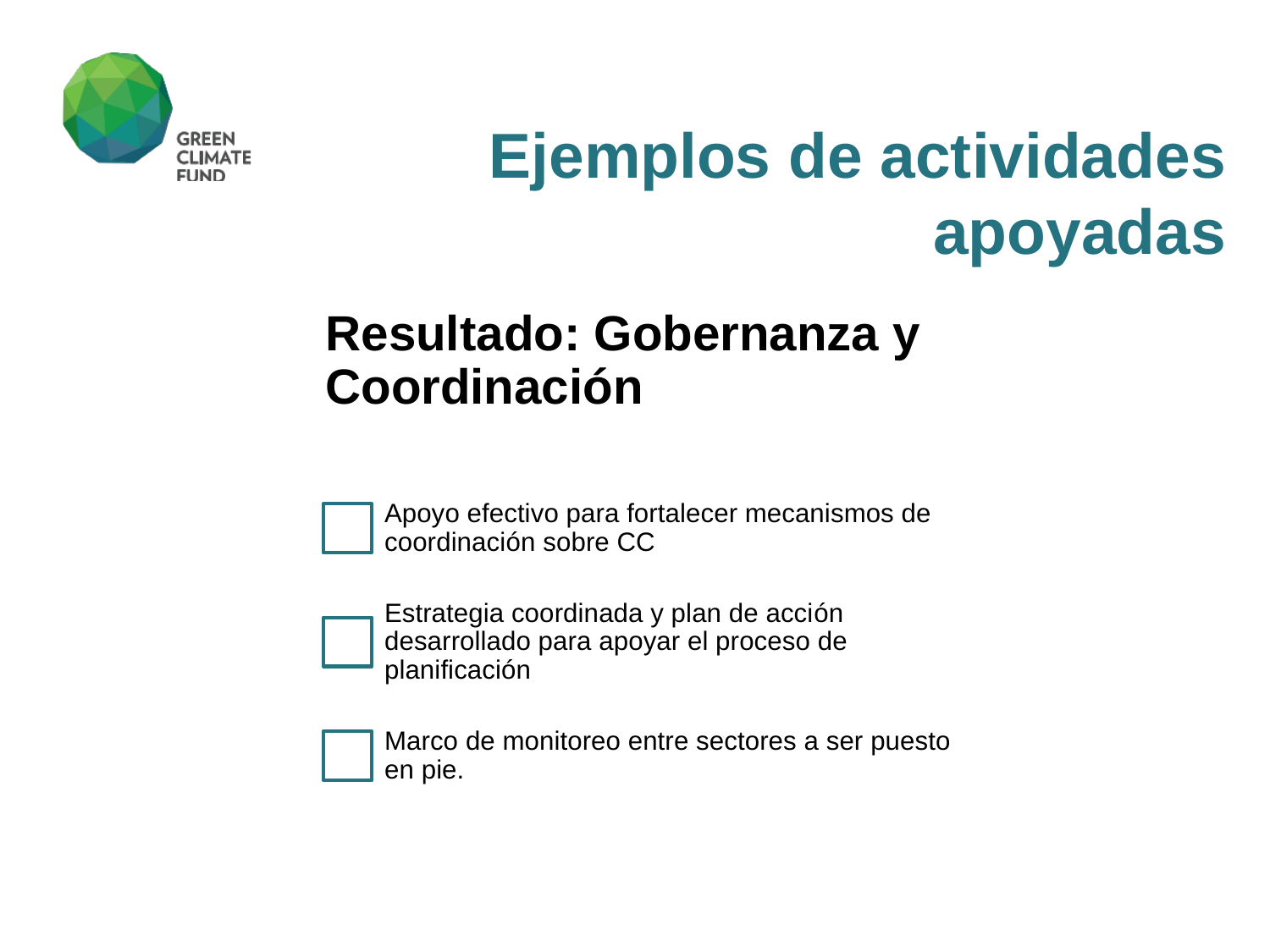

# Ejemplos de actividades apoyadas
Resultado: Gobernanza y Coordinación
Apoyo efectivo para fortalecer mecanismos de coordinación sobre CC
Estrategia coordinada y plan de acción desarrollado para apoyar el proceso de planificación
Marco de monitoreo entre sectores a ser puesto en pie.